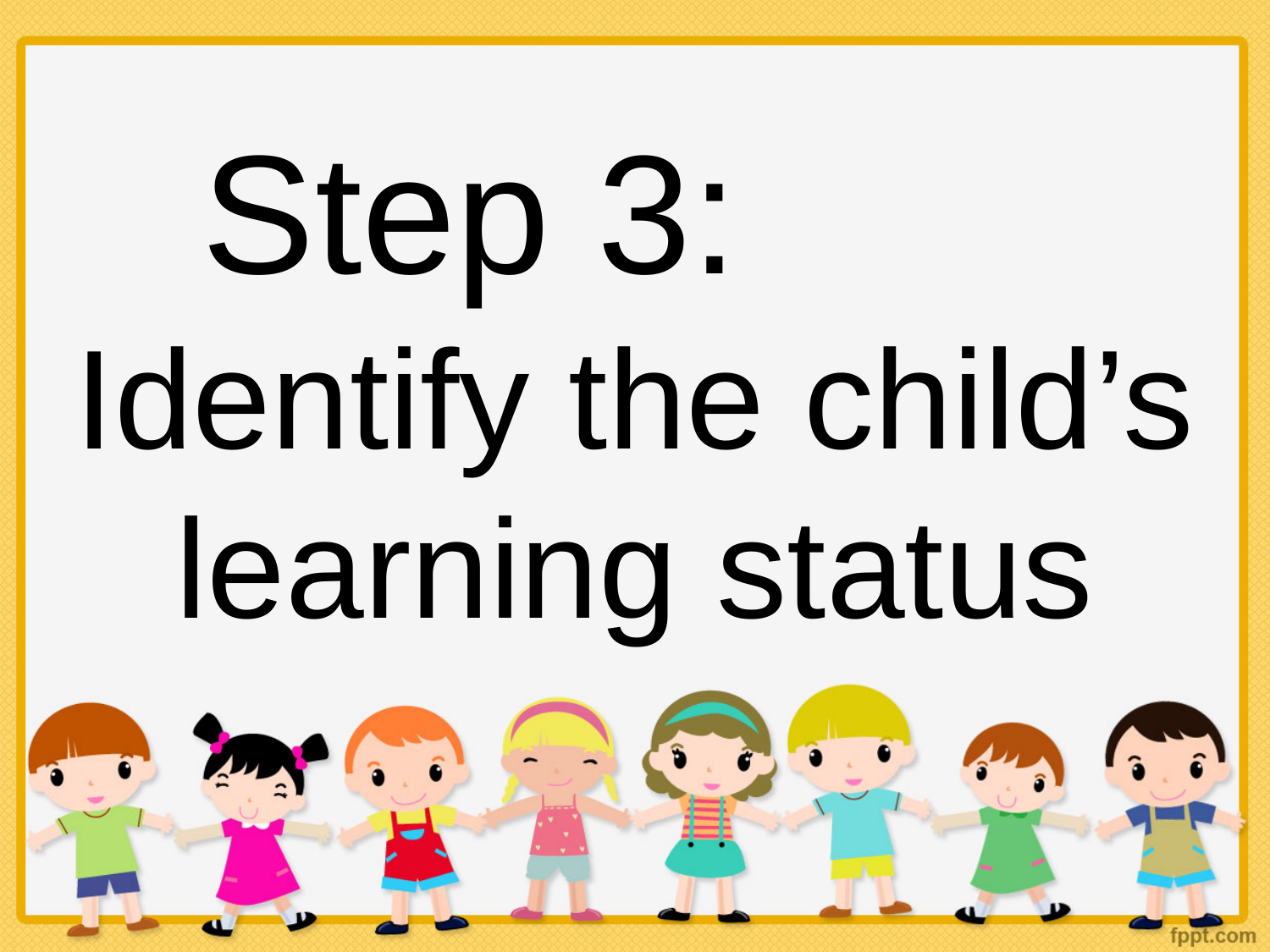

# Step 3:        Identify the child’s learning status